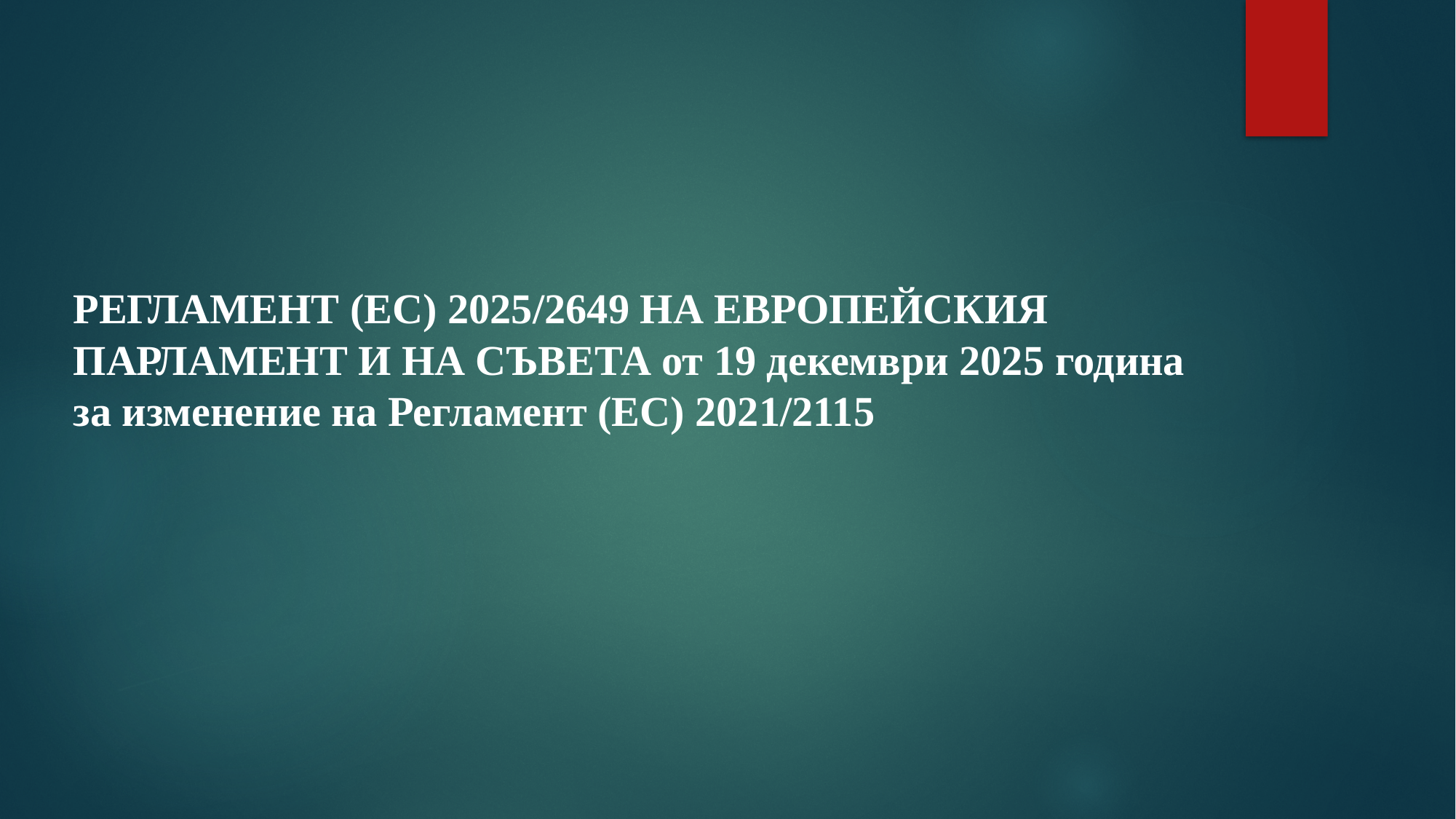

РЕГЛАМЕНТ (ЕС) 2025/2649 НА ЕВРОПЕЙСКИЯ ПАРЛАМЕНТ И НА СЪВЕТА от 19 декември 2025 година за изменение на Регламент (ЕС) 2021/2115